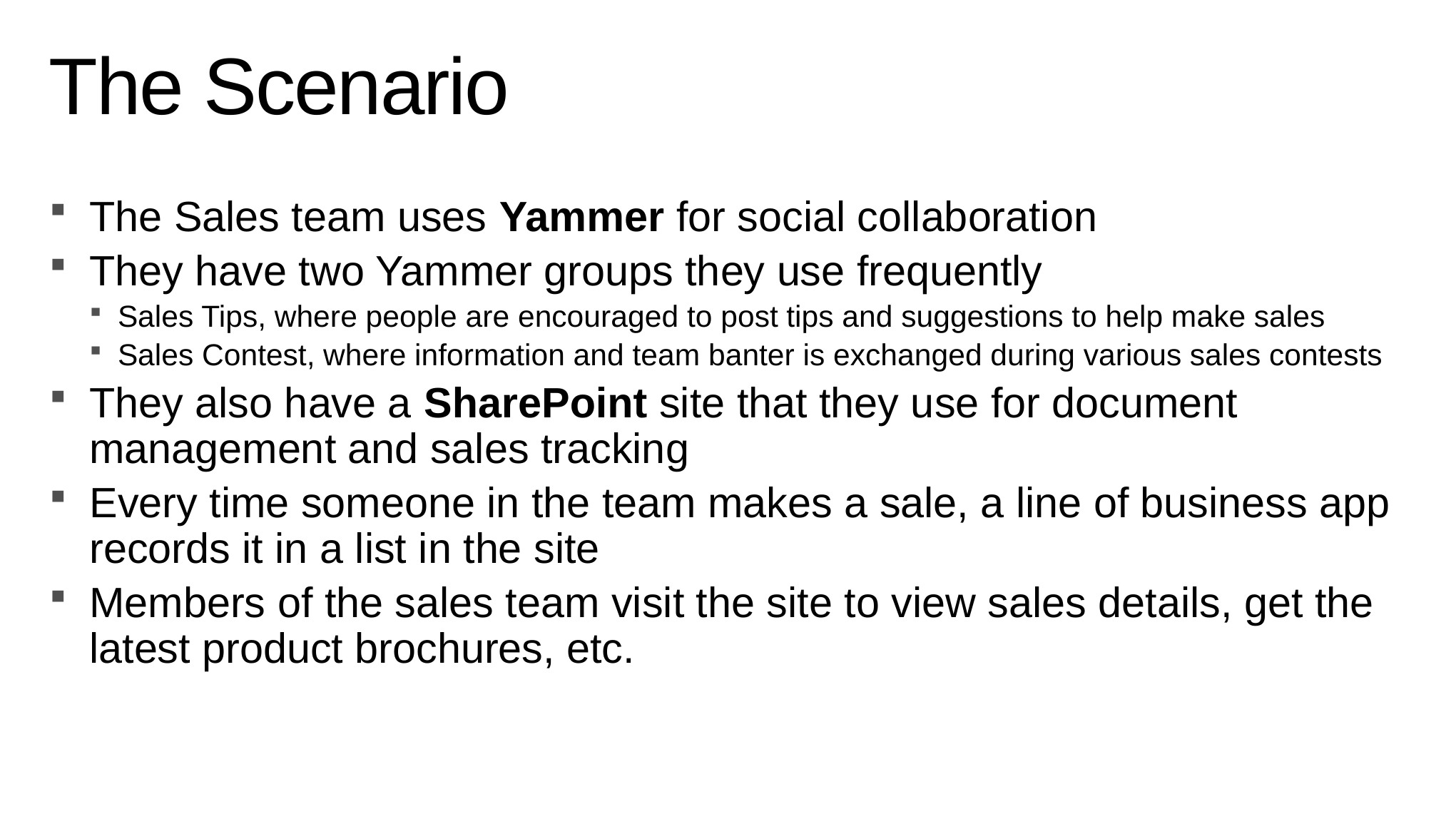

# The Scenario
The Sales team uses Yammer for social collaboration
They have two Yammer groups they use frequently
Sales Tips, where people are encouraged to post tips and suggestions to help make sales
Sales Contest, where information and team banter is exchanged during various sales contests
They also have a SharePoint site that they use for document management and sales tracking
Every time someone in the team makes a sale, a line of business app records it in a list in the site
Members of the sales team visit the site to view sales details, get the latest product brochures, etc.